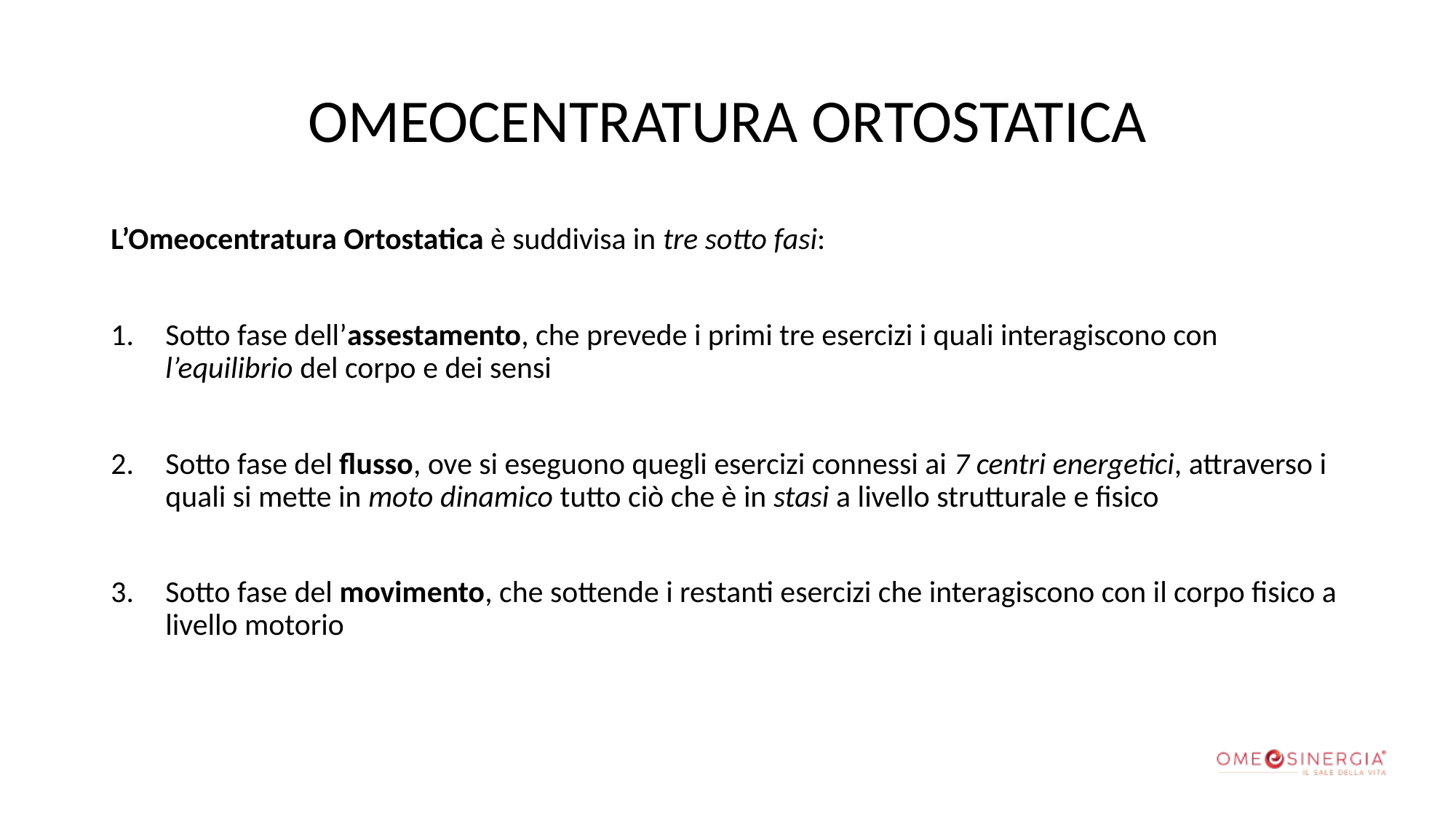

# OMEOCENTRATURA ORTOSTATICA
L’Omeocentratura Ortostatica è suddivisa in tre sotto fasi:

Sotto fase dell’assestamento, che prevede i primi tre esercizi i quali interagiscono con l’equilibrio del corpo e dei sensi

Sotto fase del flusso, ove si eseguono quegli esercizi connessi ai 7 centri energetici, attraverso i quali si mette in moto dinamico tutto ciò che è in stasi a livello strutturale e fisico

Sotto fase del movimento, che sottende i restanti esercizi che interagiscono con il corpo fisico a livello motorio